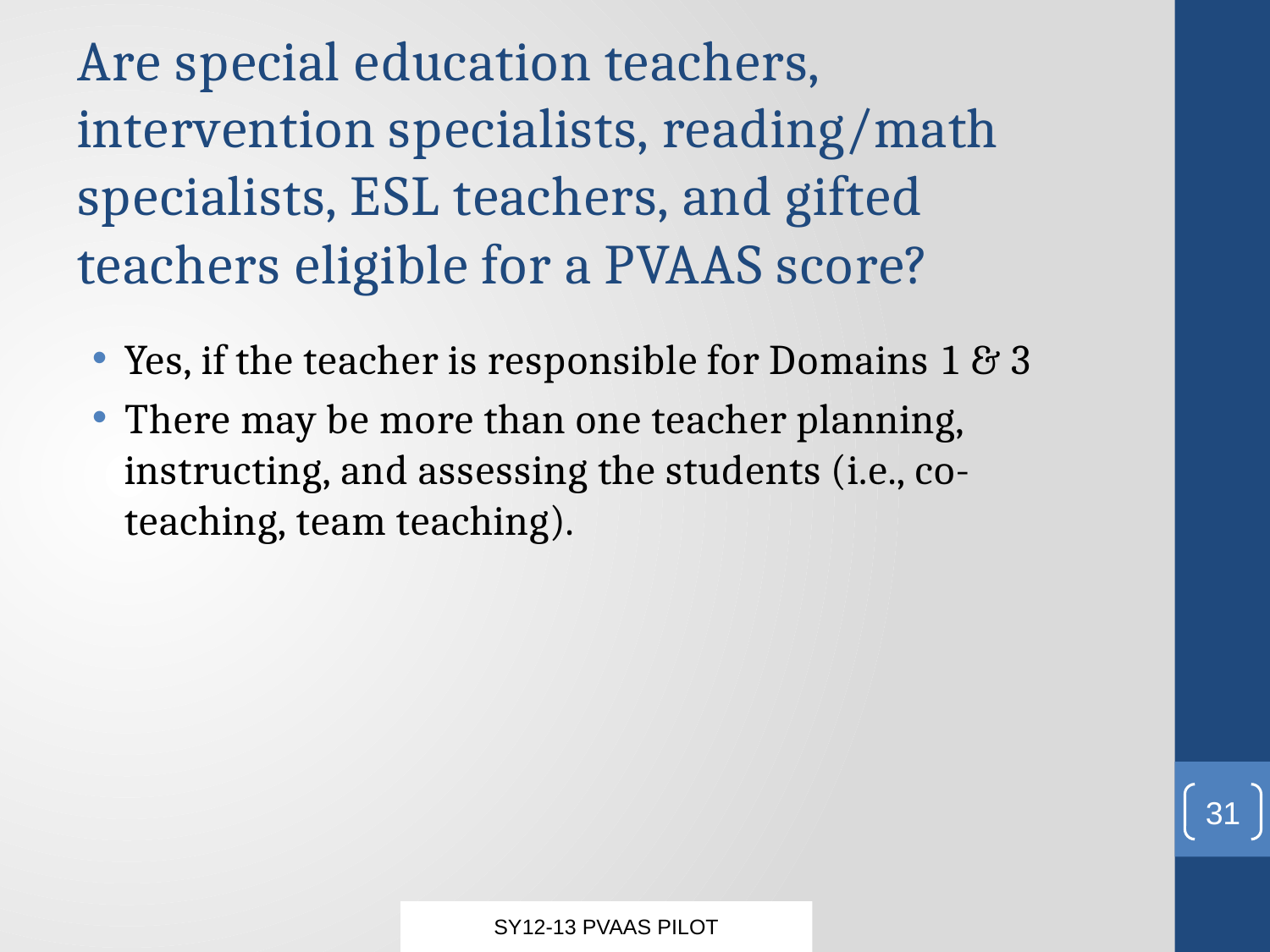

# Are special education teachers, intervention specialists, reading/math specialists, ESL teachers, and gifted teachers eligible for a PVAAS score?
Yes, if the teacher is responsible for Domains 1 & 3
There may be more than one teacher planning, instructing, and assessing the students (i.e., co-teaching, team teaching).

31
SY12-13 PVAAS PILOT